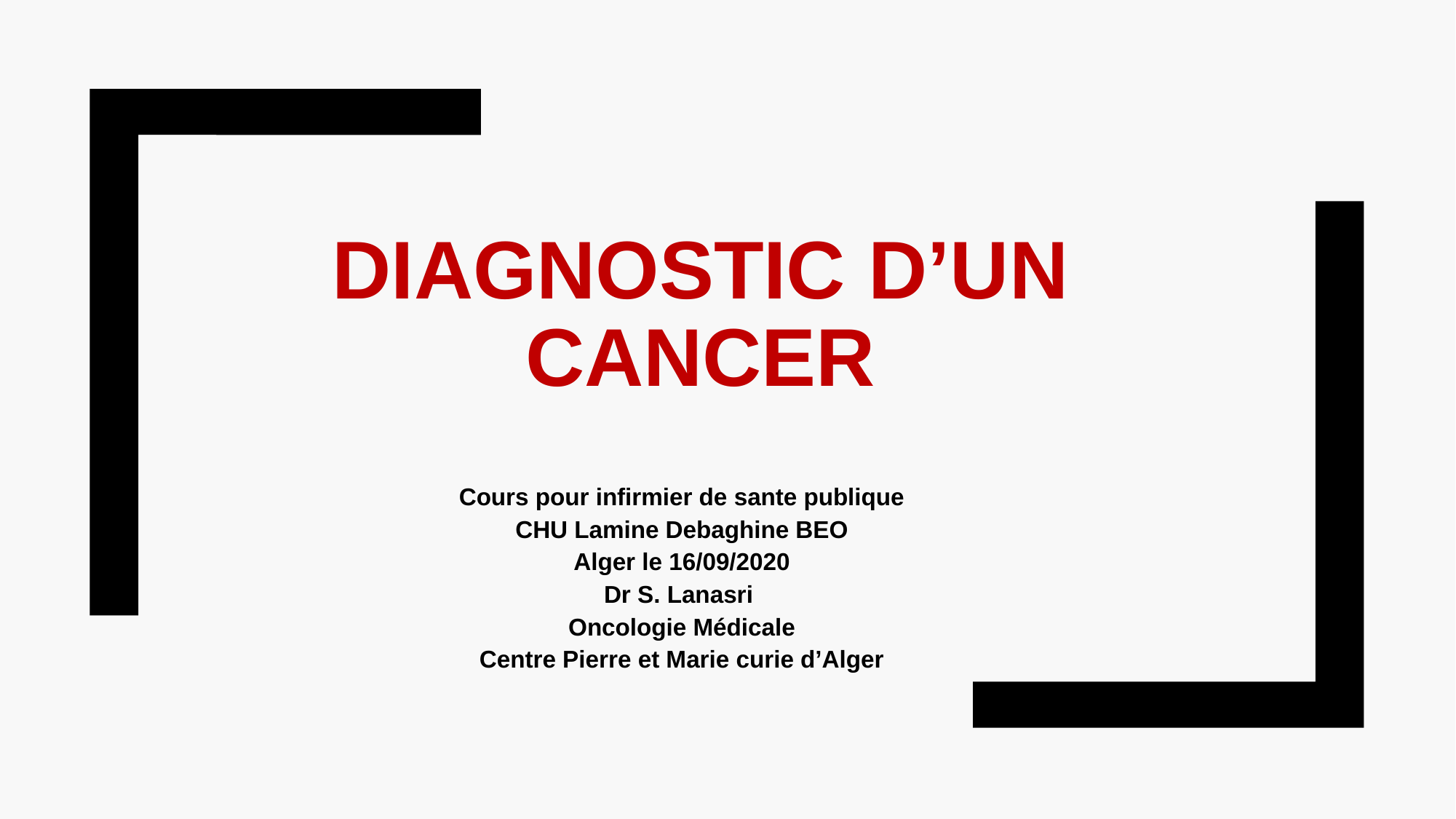

# DIAGNOSTIC D’UN CANCER
Cours pour infirmier de sante publique
CHU Lamine Debaghine BEO
Alger le 16/09/2020
Dr S. Lanasri
Oncologie Médicale
Centre Pierre et Marie curie d’Alger